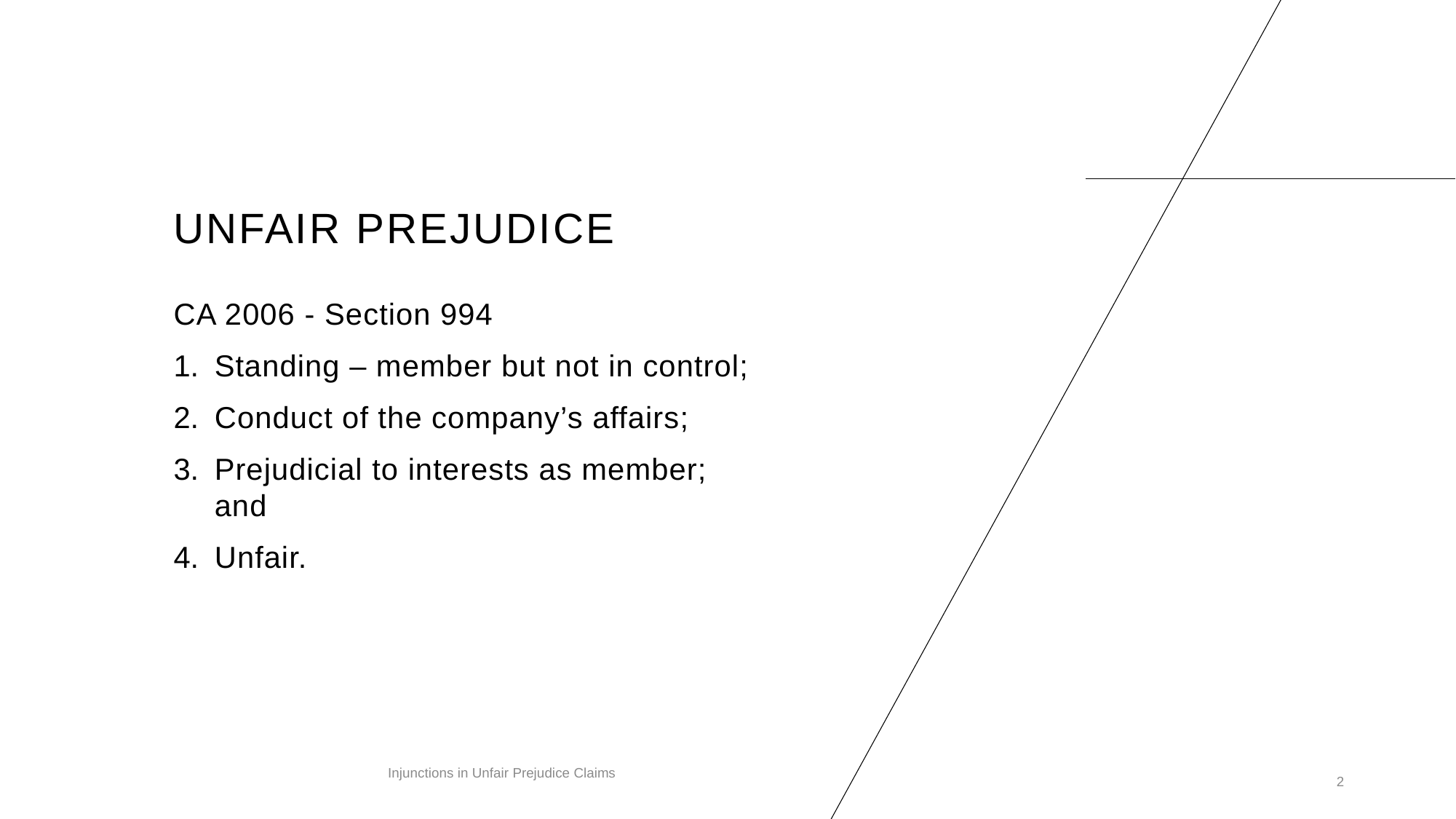

# Unfair prejudice
CA 2006 - Section 994
Standing – member but not in control;
Conduct of the company’s affairs;
Prejudicial to interests as member; and
Unfair.
Injunctions in Unfair Prejudice Claims

2